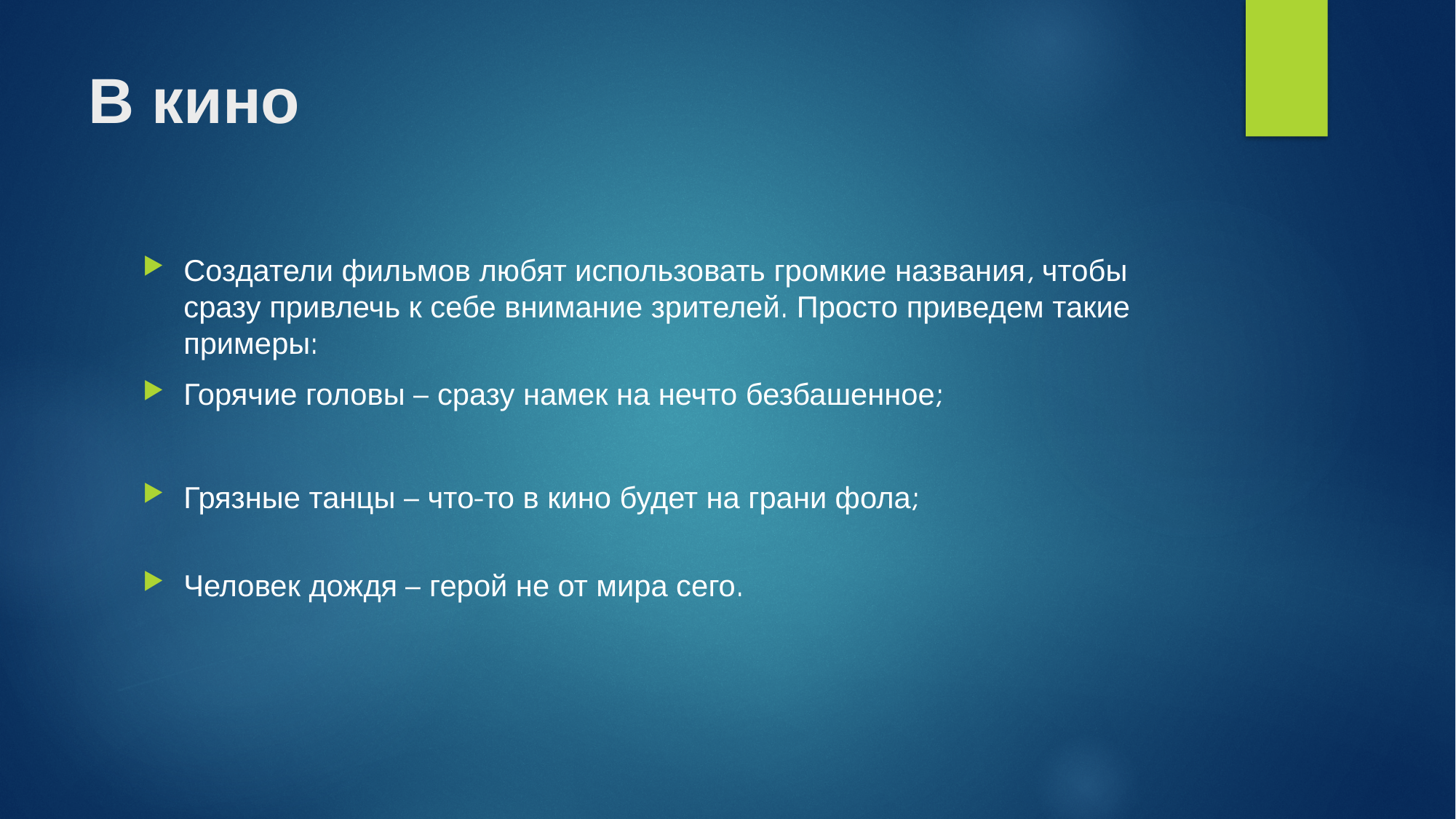

# В кино
Создатели фильмов любят использовать громкие названия, чтобы сразу привлечь к себе внимание зрителей. Просто приведем такие примеры:
Горячие головы – сразу намек на нечто безбашенное;

Грязные танцы – что-то в кино будет на грани фола;
Человек дождя – герой не от мира сего.